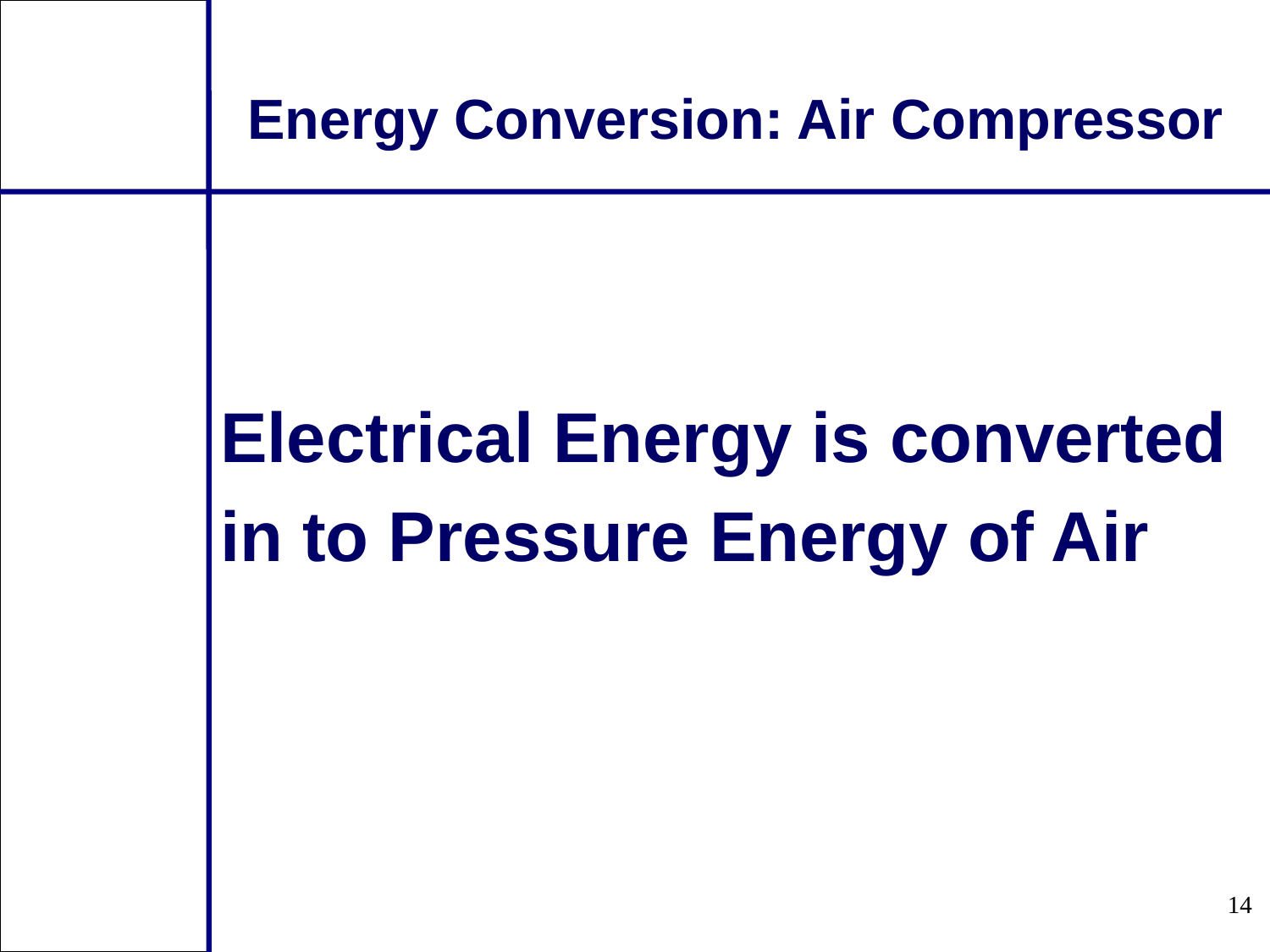

Energy Conversion: Air Compressor
Electrical Energy is converted
in to Pressure Energy of Air
14